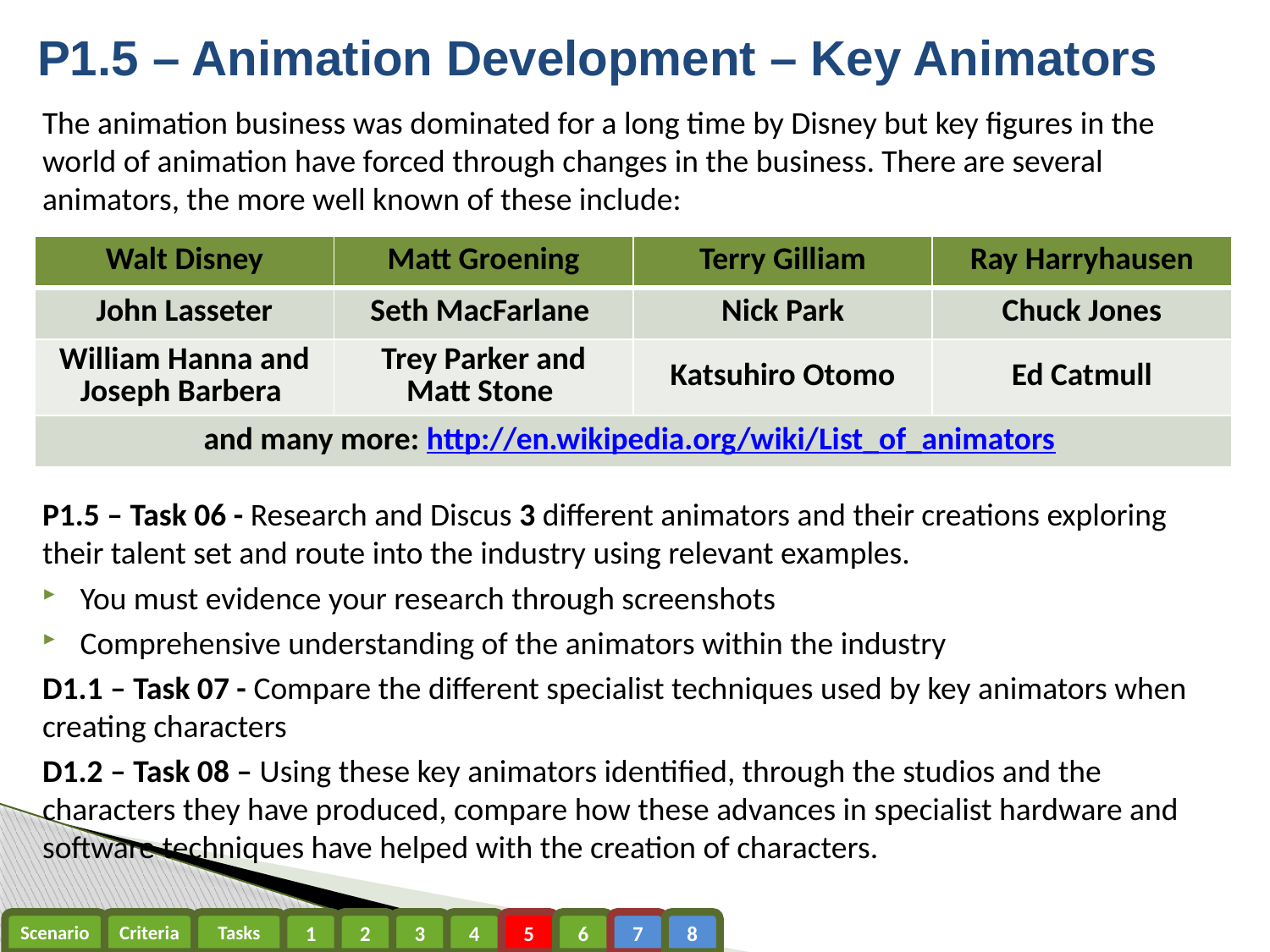

# P1.5 – Animation Development – Key Animators
The animation business was dominated for a long time by Disney but key figures in the world of animation have forced through changes in the business. There are several animators, the more well known of these include:

P1.5 – Task 06 - Research and Discus 3 different animators and their creations exploring their talent set and route into the industry using relevant examples.
You must evidence your research through screenshots
Comprehensive understanding of the animators within the industry
D1.1 – Task 07 - Compare the different specialist techniques used by key animators when creating characters
D1.2 – Task 08 – Using these key animators identified, through the studios and the characters they have produced, compare how these advances in specialist hardware and software techniques have helped with the creation of characters.
| Walt Disney | Matt Groening | Terry Gilliam | Ray Harryhausen |
| --- | --- | --- | --- |
| John Lasseter | Seth MacFarlane | Nick Park | Chuck Jones |
| William Hanna and Joseph Barbera | Trey Parker and Matt Stone | Katsuhiro Otomo | Ed Catmull |
| and many more: http://en.wikipedia.org/wiki/List\_of\_animators |  |  |  |